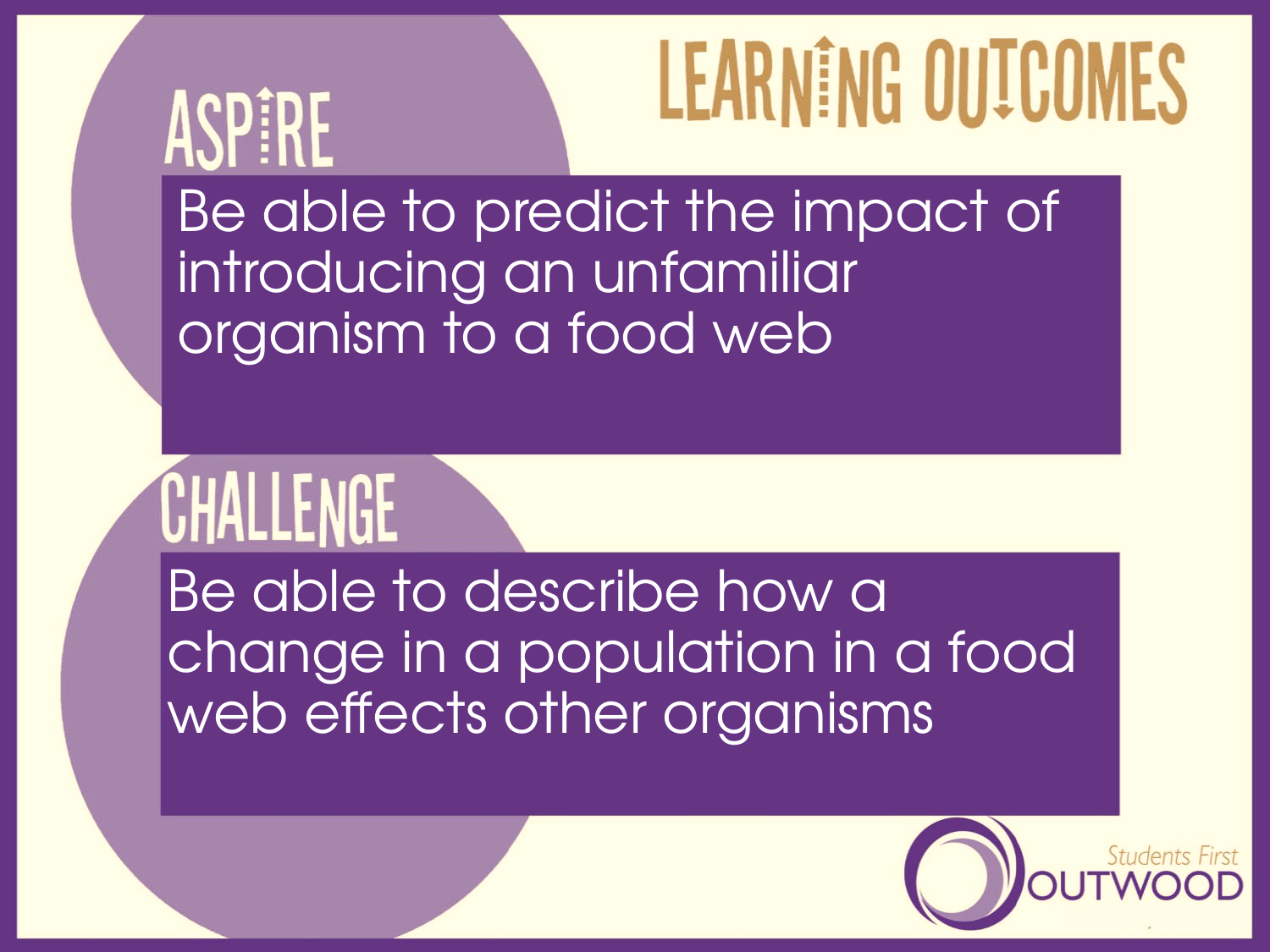

Be able to predict the impact of introducing an unfamiliar organism to a food web
Be able to describe how a change in a population in a food web effects other organisms